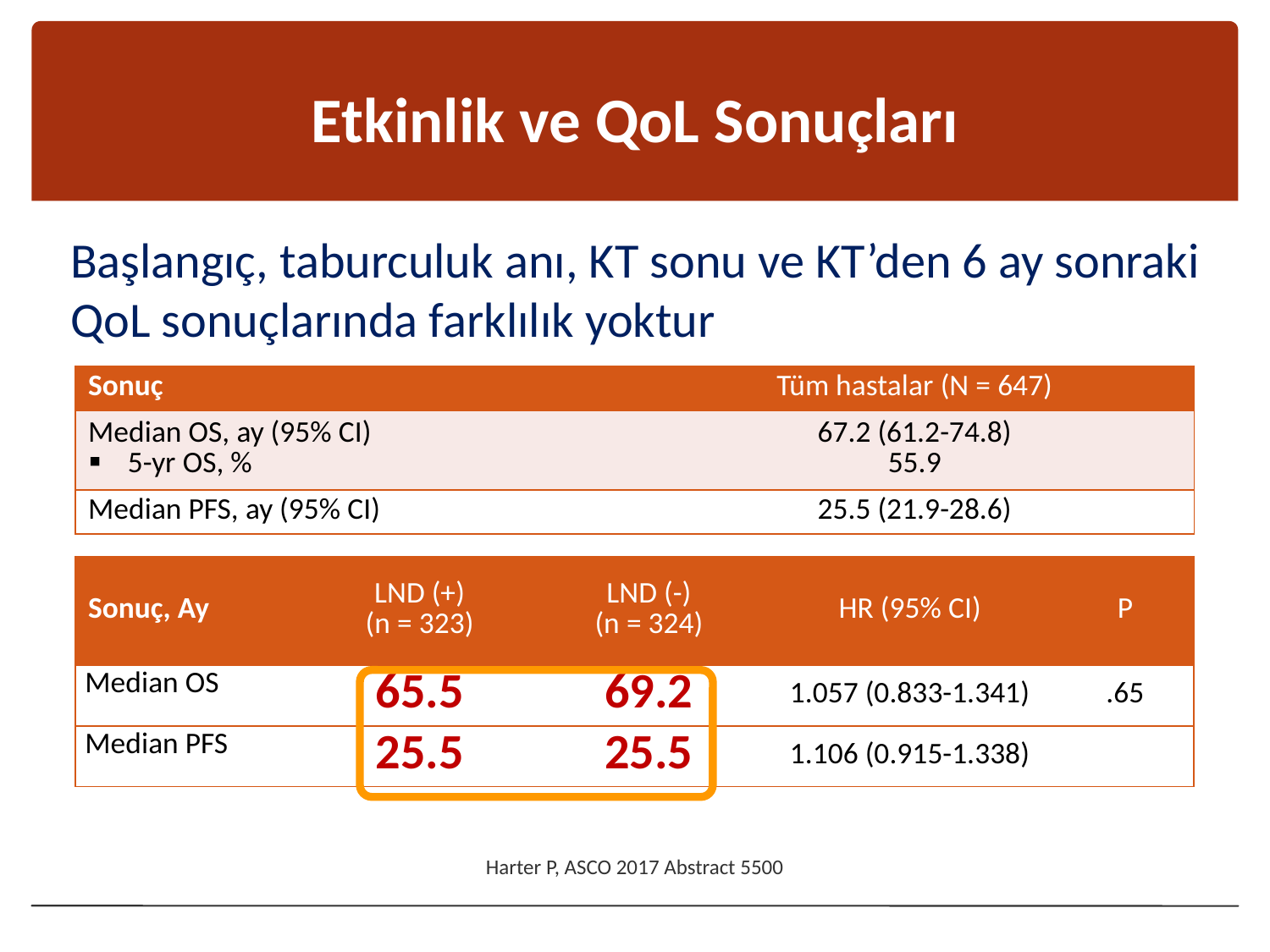

# Etkinlik ve QoL Sonuçları
Başlangıç, taburculuk anı, KT sonu ve KT’den 6 ay sonraki QoL sonuçlarında farklılık yoktur
| Sonuç | Tüm hastalar (N = 647) |
| --- | --- |
| Median OS, ay (95% CI) 5-yr OS, % | 67.2 (61.2-74.8) 55.9 |
| Median PFS, ay (95% CI) | 25.5 (21.9-28.6) |
| Sonuç, Ay | LND (+) (n = 323) | LND (-) (n = 324) | HR (95% CI) | P |
| --- | --- | --- | --- | --- |
| Median OS | 65.5 | 69.2 | 1.057 (0.833-1.341) | .65 |
| Median PFS | 25.5 | 25.5 | 1.106 (0.915-1.338) |  |

Harter P, ASCO 2017 Abstract 5500